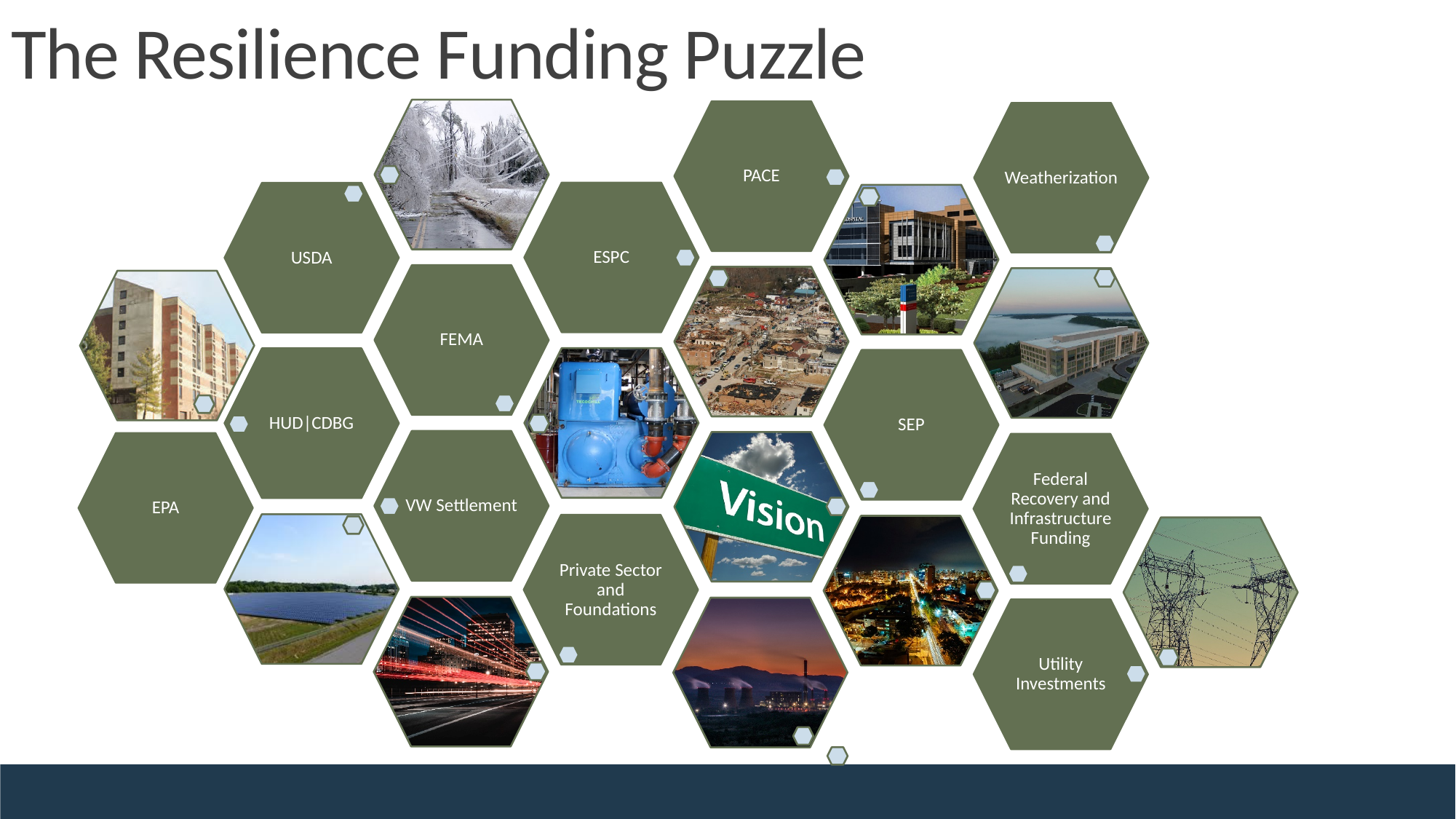

The Resilience Funding Puzzle
HUD|CDBG
FEMA
USDA
ESPC
PACE
SEP
VW Settlement
Federal Recovery and Infrastructure Funding
Weatherization
Private Sector and Foundations
EPA
Utility Investments